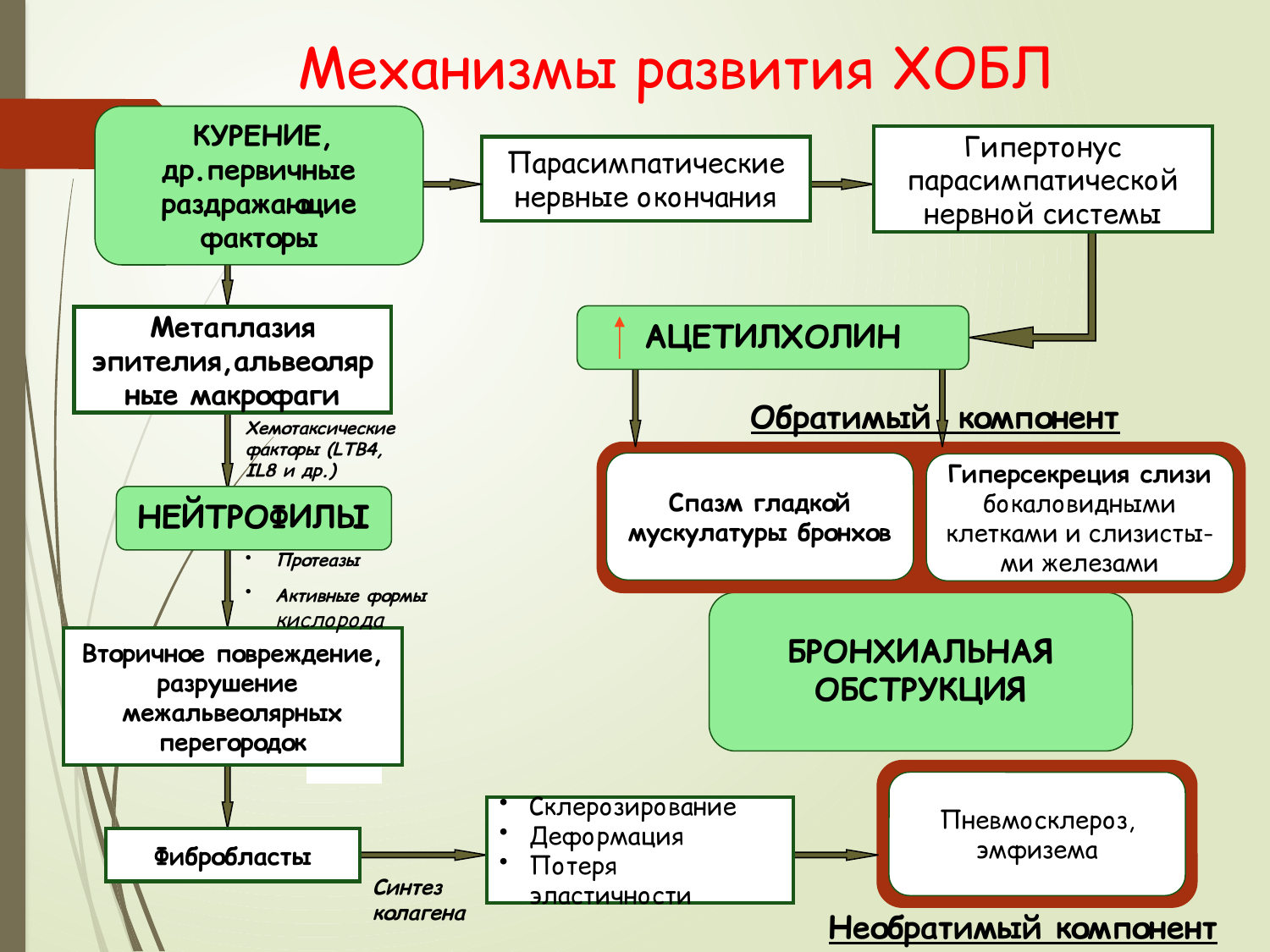

Механизмы развития ХОБЛ

 КУРЕНИЕ, др.первичные
раздражающие факторы

Гипертонус парасимпатической нервной системы
Парасимпатические нервные окончания

АЦЕТИЛХОЛИН

Обратимый  компонент

Спазм гладкой мускулатуры бронхов
Гиперсекреция слизи бокаловидными клетками и слизисты-ми железами

Метаплазия эпителия,альвеолярные макрофаги
Хемотаксические факторы (LTB4, IL8 и др.)

НЕЙТРОФИЛЫ

Протеазы
Активные формы кислорода

Вторичное повреждение, разрушение
межальвеолярных перегородок

Пневмосклероз, эмфизема
Склерозирование
Деформация
Потеря эластичности
Фибробласты

Синтез колагена
Необратимый компонент

БРОНХИАЛЬНАЯ ОБСТРУКЦИЯ